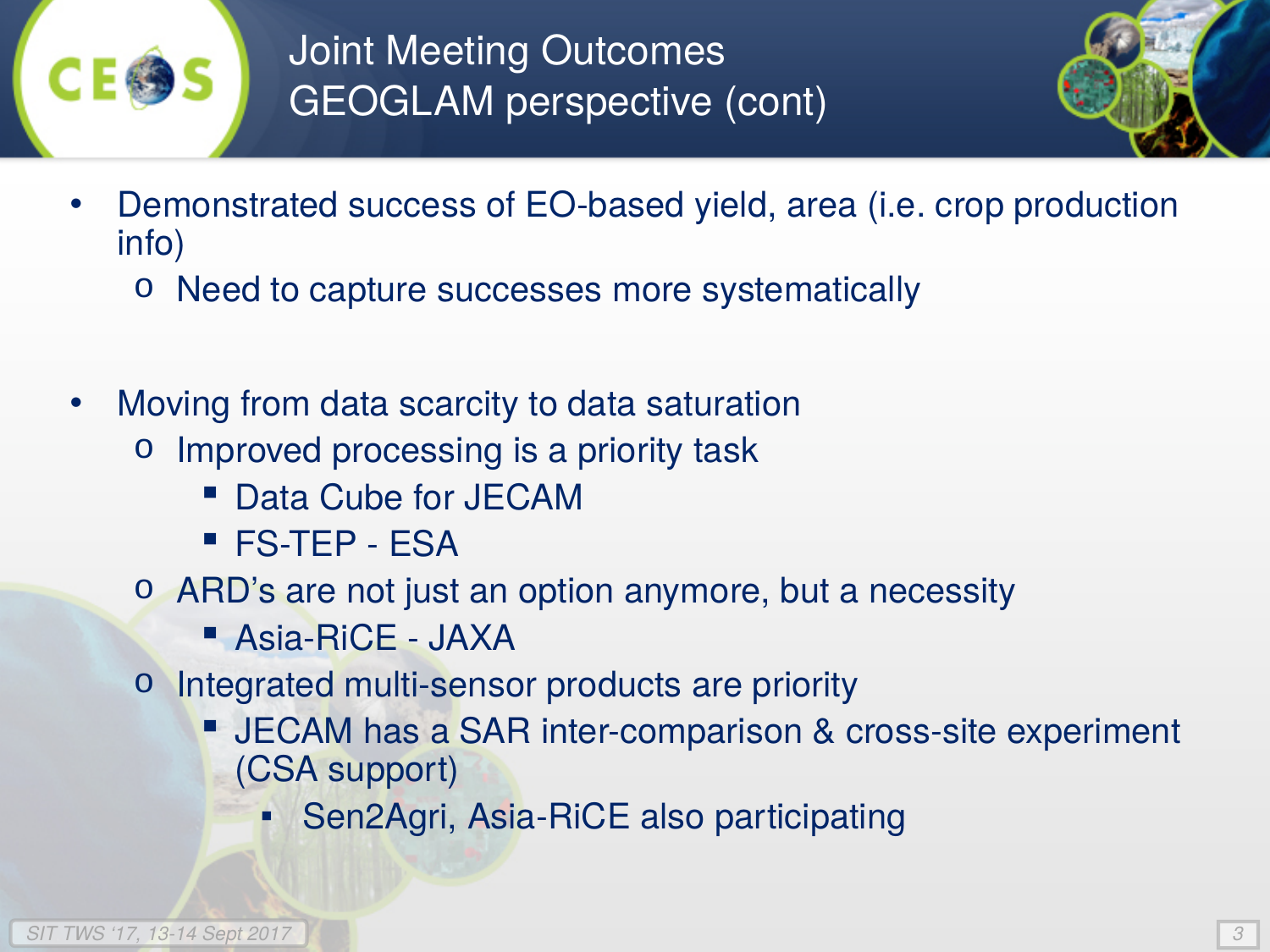

Joint Meeting Outcomes
GEOGLAM perspective (cont)
Demonstrated success of EO-based yield, area (i.e. crop production info)
Need to capture successes more systematically

Moving from data scarcity to data saturation
Improved processing is a priority task
Data Cube for JECAM
FS-TEP - ESA
ARD’s are not just an option anymore, but a necessity
Asia-RiCE - JAXA
Integrated multi-sensor products are priority
JECAM has a SAR inter-comparison & cross-site experiment (CSA support)
Sen2Agri, Asia-RiCE also participating
3